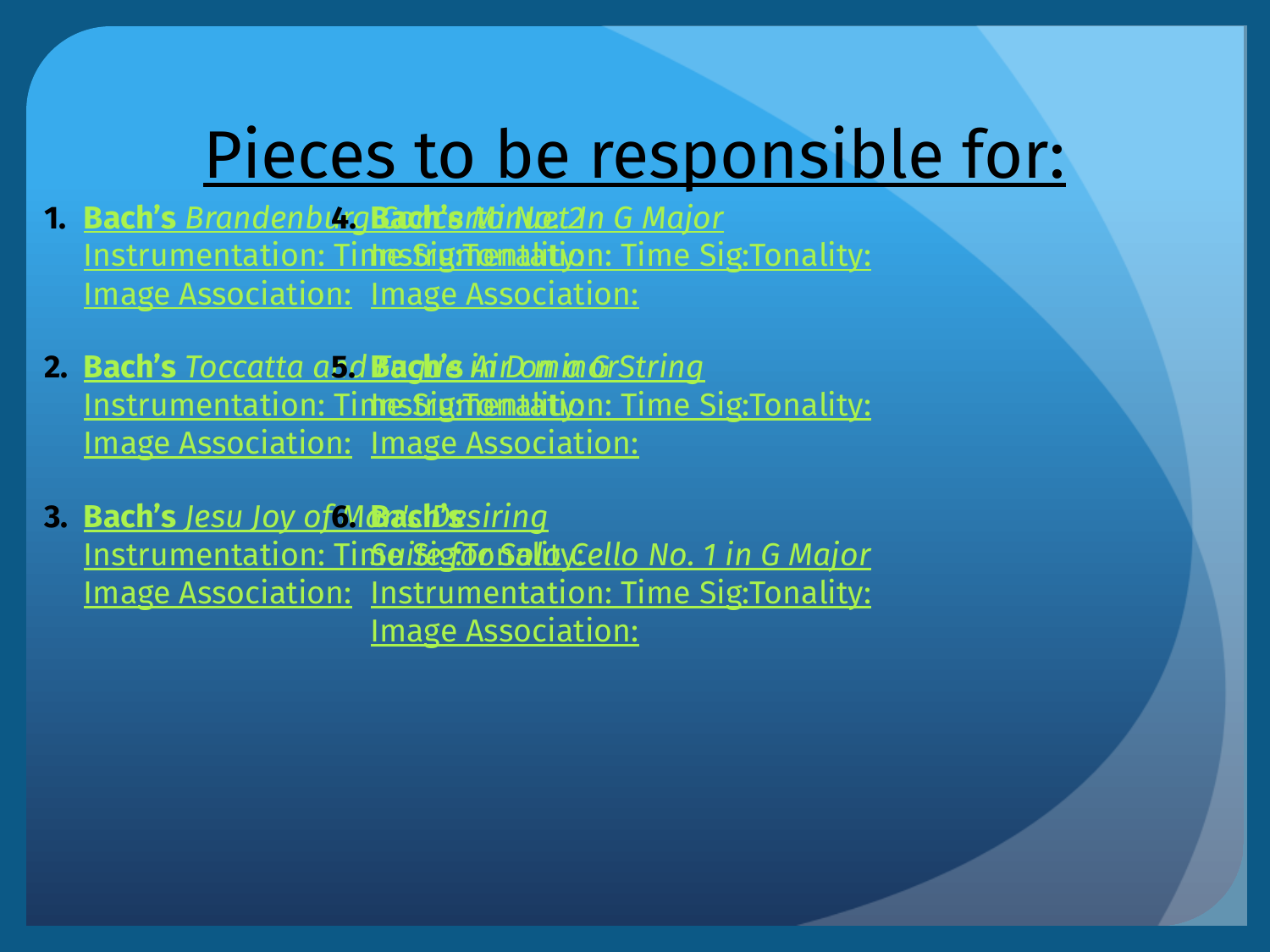

# Pieces to be responsible for:
Bach’s Brandenburg Concerto No. 2
Instrumentation:
Time Sig:
Tonality:
Image Association:
Bach’s Toccatta and Fugue in D minor
Instrumentation:
Time Sig:
Tonality:
Image Association:
Bach’s Jesu Joy of Man's Desiring
Instrumentation:
Time Sig:
Tonality:
Image Association:
Bach’s Minuet In G Major
Instrumentation:
Time Sig:
Tonality:
Image Association:
Bach’s Air on a G String
Instrumentation:
Time Sig:
Tonality:
Image Association:
Bach’s Suite for Solo Cello No. 1 in G Major
Instrumentation:
Time Sig:
Tonality:
Image Association: